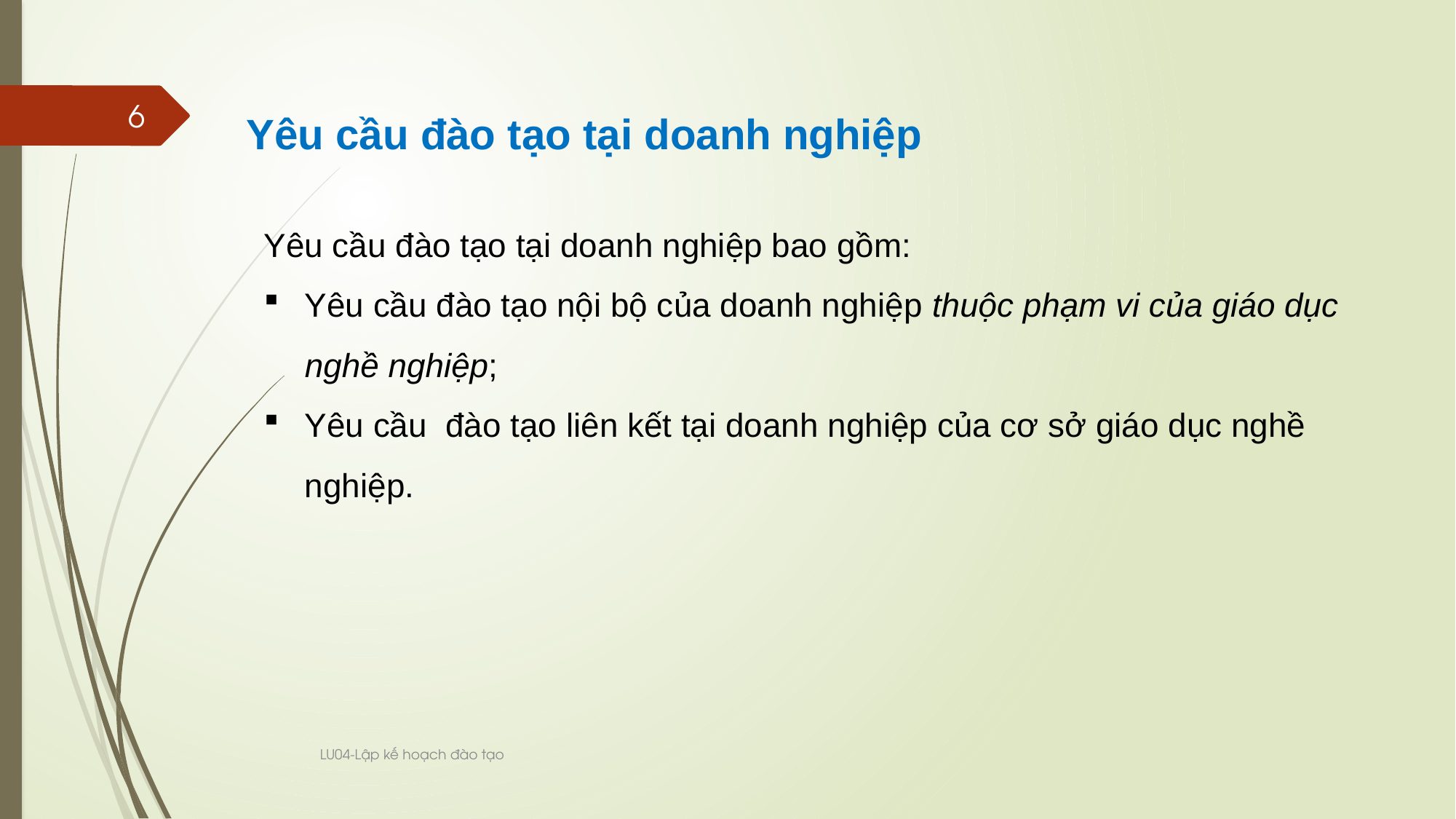

6
Yêu cầu đào tạo tại doanh nghiệp
Yêu cầu đào tạo tại doanh nghiệp bao gồm:
Yêu cầu đào tạo nội bộ của doanh nghiệp thuộc phạm vi của giáo dục nghề nghiệp;
Yêu cầu  đào tạo liên kết tại doanh nghiệp của cơ sở giáo dục nghề nghiệp.
LU04-Lập kế hoạch đào tạo